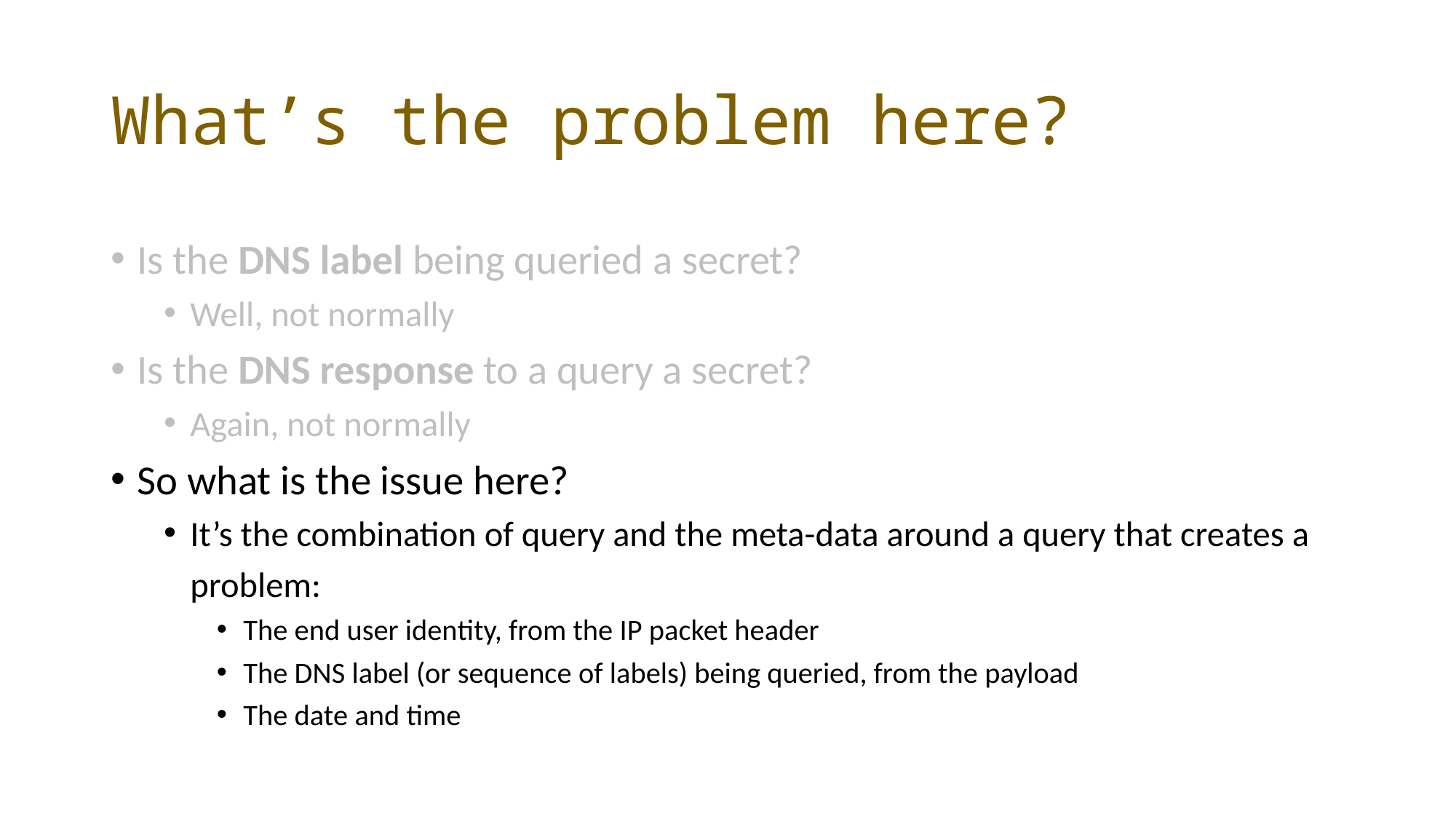

# What’s the problem here?
Is the DNS label being queried a secret?
Well, not normally
Is the DNS response to a query a secret?
Again, not normally
So what is the issue here?
It’s the combination of query and the meta-data around a query that creates a problem:
The end user identity, from the IP packet header
The DNS label (or sequence of labels) being queried, from the payload
The date and time